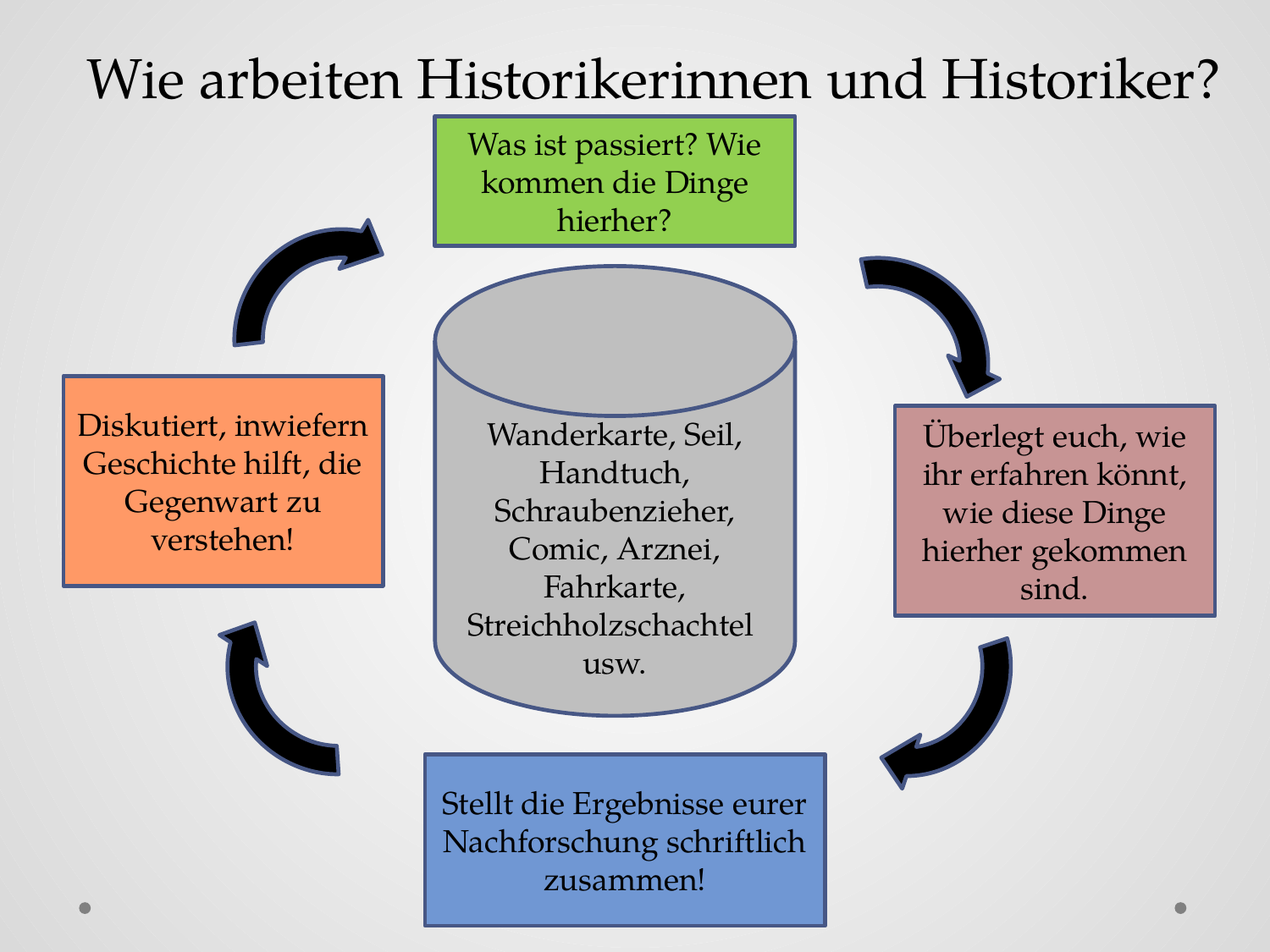

# Wie arbeiten Historikerinnen und Historiker?
Was ist passiert? Wie kommen die Dinge hierher?

Wanderkarte, Seil, Handtuch, Schraubenzieher, Comic, Arznei, Fahrkarte, Streichholzschachtel
usw.
Diskutiert, inwiefern Geschichte hilft, die Gegenwart zu verstehen!
Überlegt euch, wie ihr erfahren könnt, wie diese Dinge hierher gekommen sind.

Stellt die Ergebnisse eurer Nachforschung schriftlich zusammen!